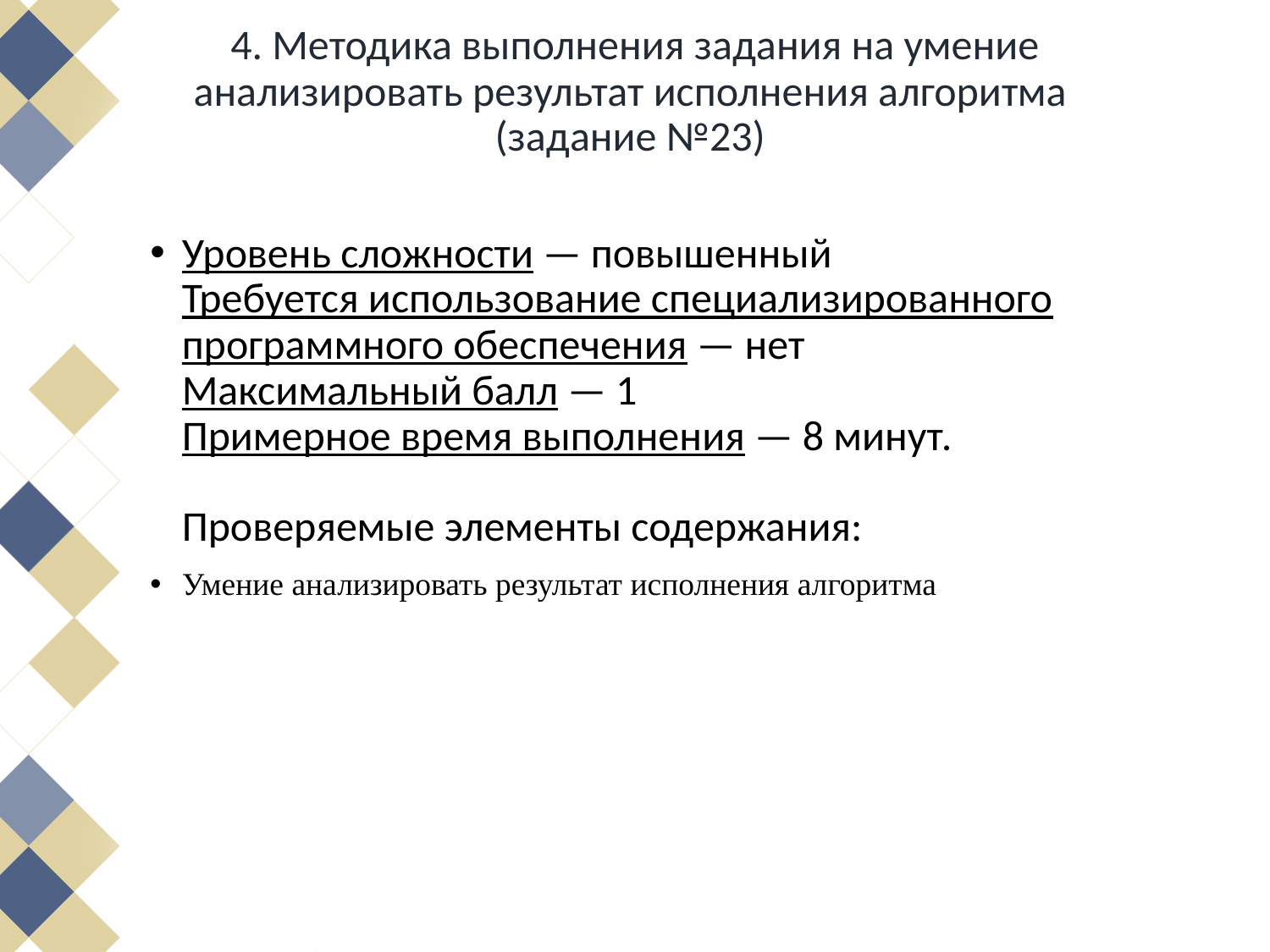

# 4. Методика выполнения задания на умение анализировать результат исполнения алгоритма (задание №23)

Уровень сложности — повышенный
Требуется использование специализированного программного обеспечения — нет
Максимальный балл — 1
Примерное время выполнения — 8 минут.
  
Проверяемые элементы содержания:
Умение анализировать результат исполнения алгоритма